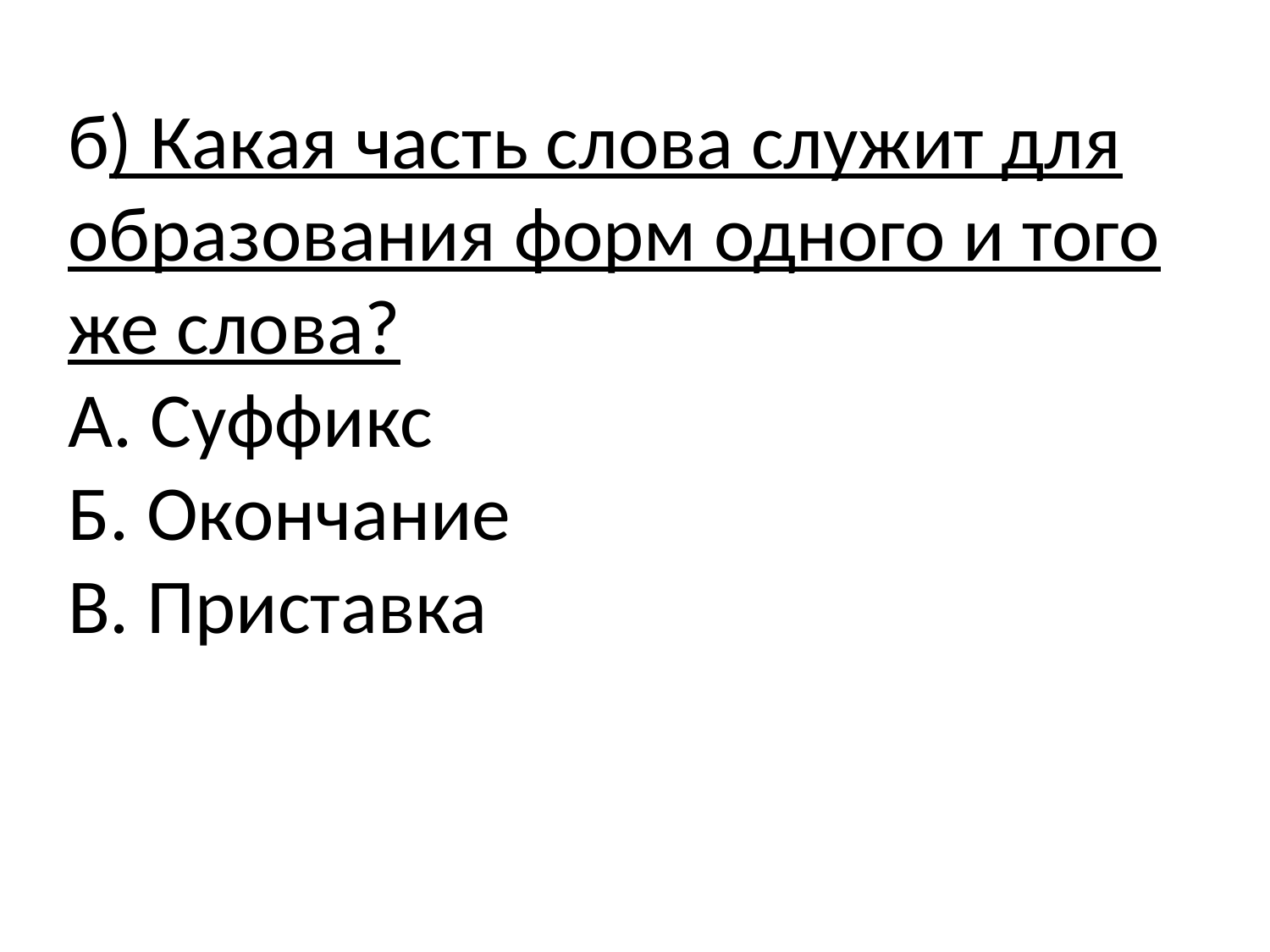

# б) Какая часть слова служит для образования форм одного и того же слова? А. Суффикс Б. Окончание В. Приставка